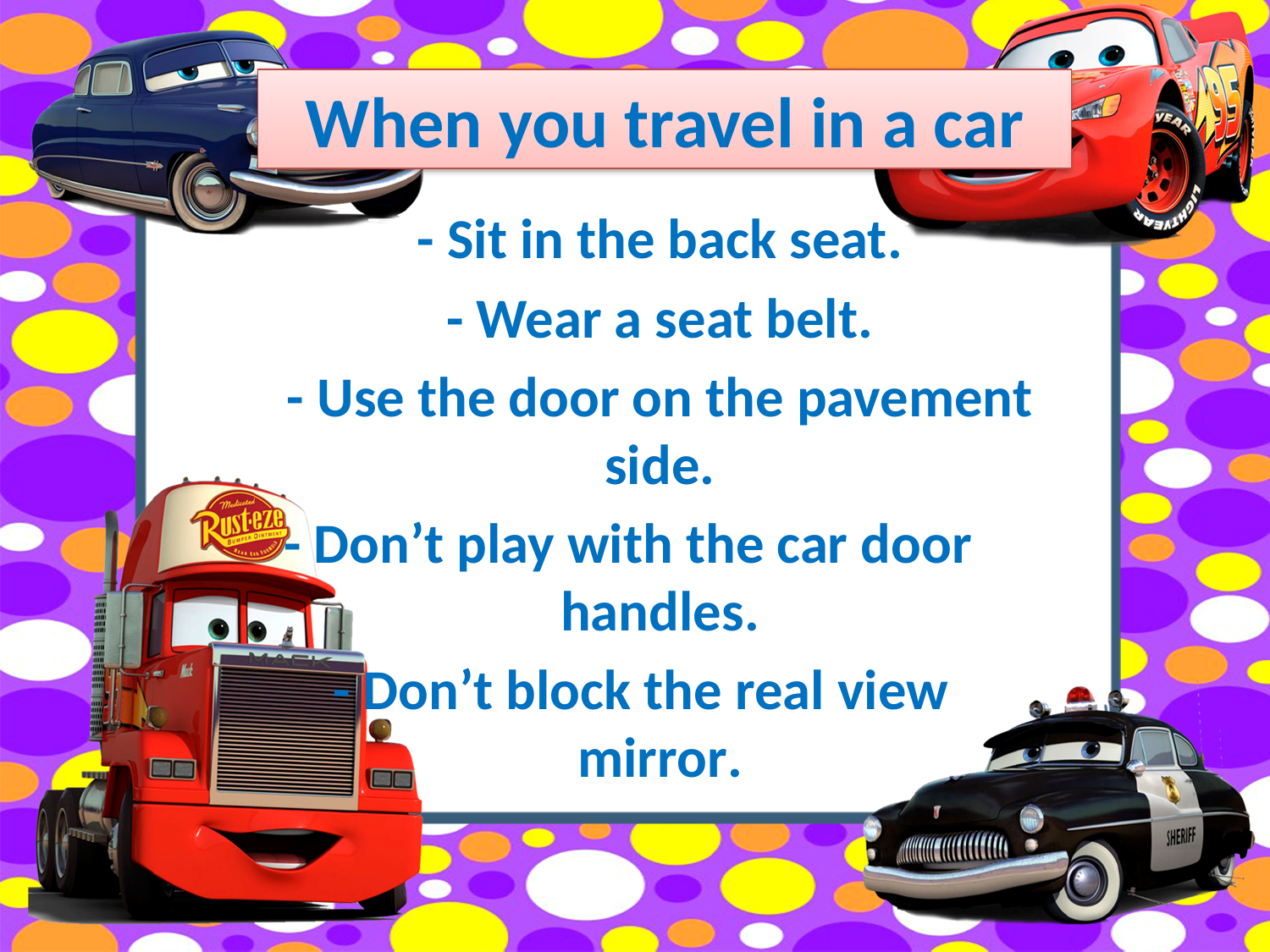

# When you travel in a car
- Sit in the back seat.
- Wear a seat belt.
- Use the door on the pavement side.
- Don’t play with the car door      handles.
    - Don’t block the real view        mirror.